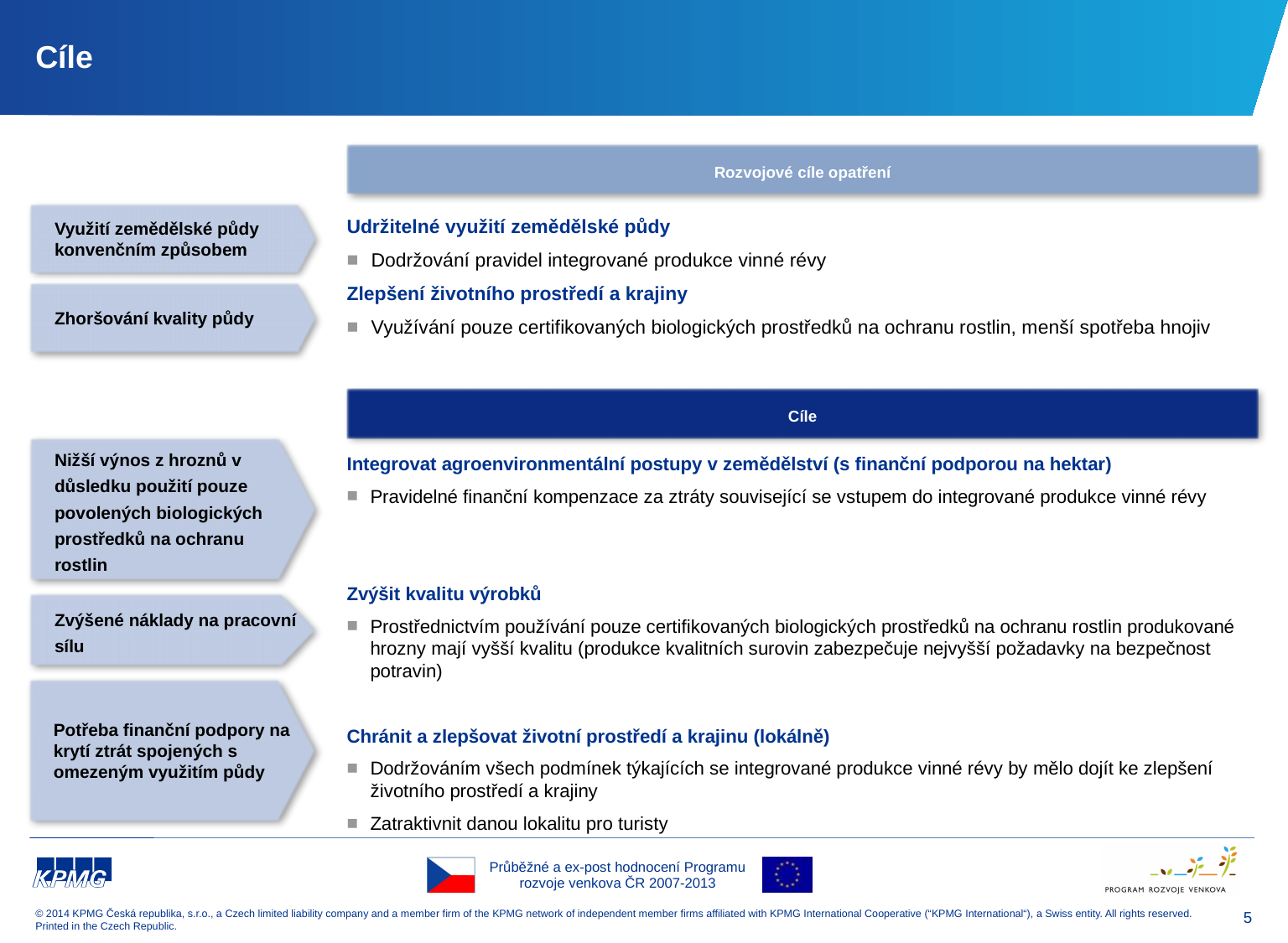

# Cíle
Rozvojové cíle opatření
Využití zemědělské půdy konvenčním způsobem
Udržitelné využití zemědělské půdy
Dodržování pravidel integrované produkce vinné révy
Zlepšení životního prostředí a krajiny
Využívání pouze certifikovaných biologických prostředků na ochranu rostlin, menší spotřeba hnojiv
Zhoršování kvality půdy
Cíle
Nižší výnos z hroznů v důsledku použití pouze povolených biologických prostředků na ochranu rostlin
Integrovat agroenvironmentální postupy v zemědělství (s finanční podporou na hektar)
Pravidelné finanční kompenzace za ztráty související se vstupem do integrované produkce vinné révy

Zvýšit kvalitu výrobků
Prostřednictvím používání pouze certifikovaných biologických prostředků na ochranu rostlin produkované hrozny mají vyšší kvalitu (produkce kvalitních surovin zabezpečuje nejvyšší požadavky na bezpečnost potravin)

Chránit a zlepšovat životní prostředí a krajinu (lokálně)
Dodržováním všech podmínek týkajících se integrované produkce vinné révy by mělo dojít ke zlepšení životního prostředí a krajiny
Zatraktivnit danou lokalitu pro turisty

Zvýšené náklady na pracovní sílu
Potřeba finanční podpory na krytí ztrát spojených s omezeným využitím půdy